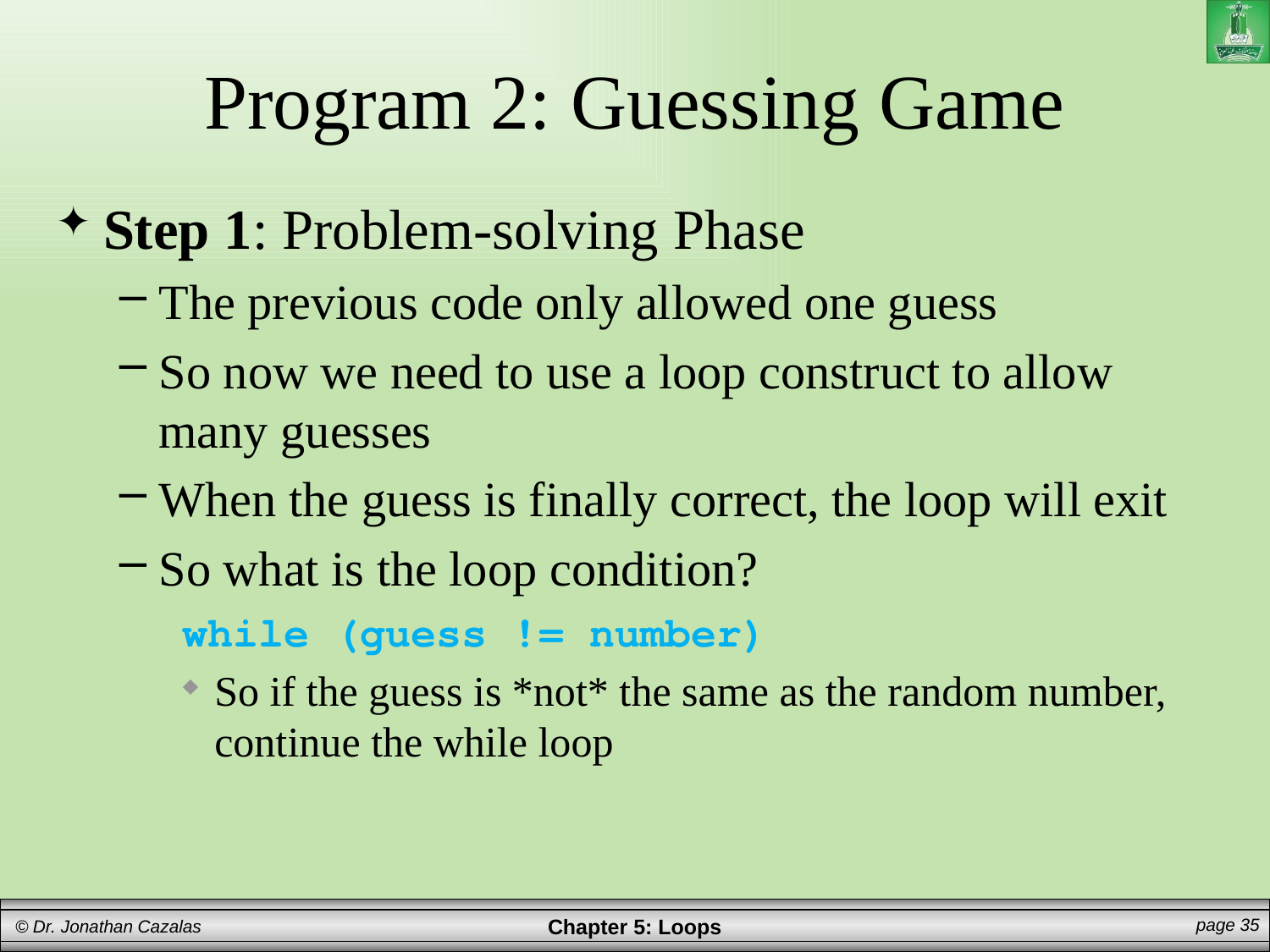

# Program 2: Guessing Game
Step 1: Problem-solving Phase
The previous code only allowed one guess
So now we need to use a loop construct to allow many guesses
When the guess is finally correct, the loop will exit
So what is the loop condition?
while (guess != number)
So if the guess is *not* the same as the random number, continue the while loop